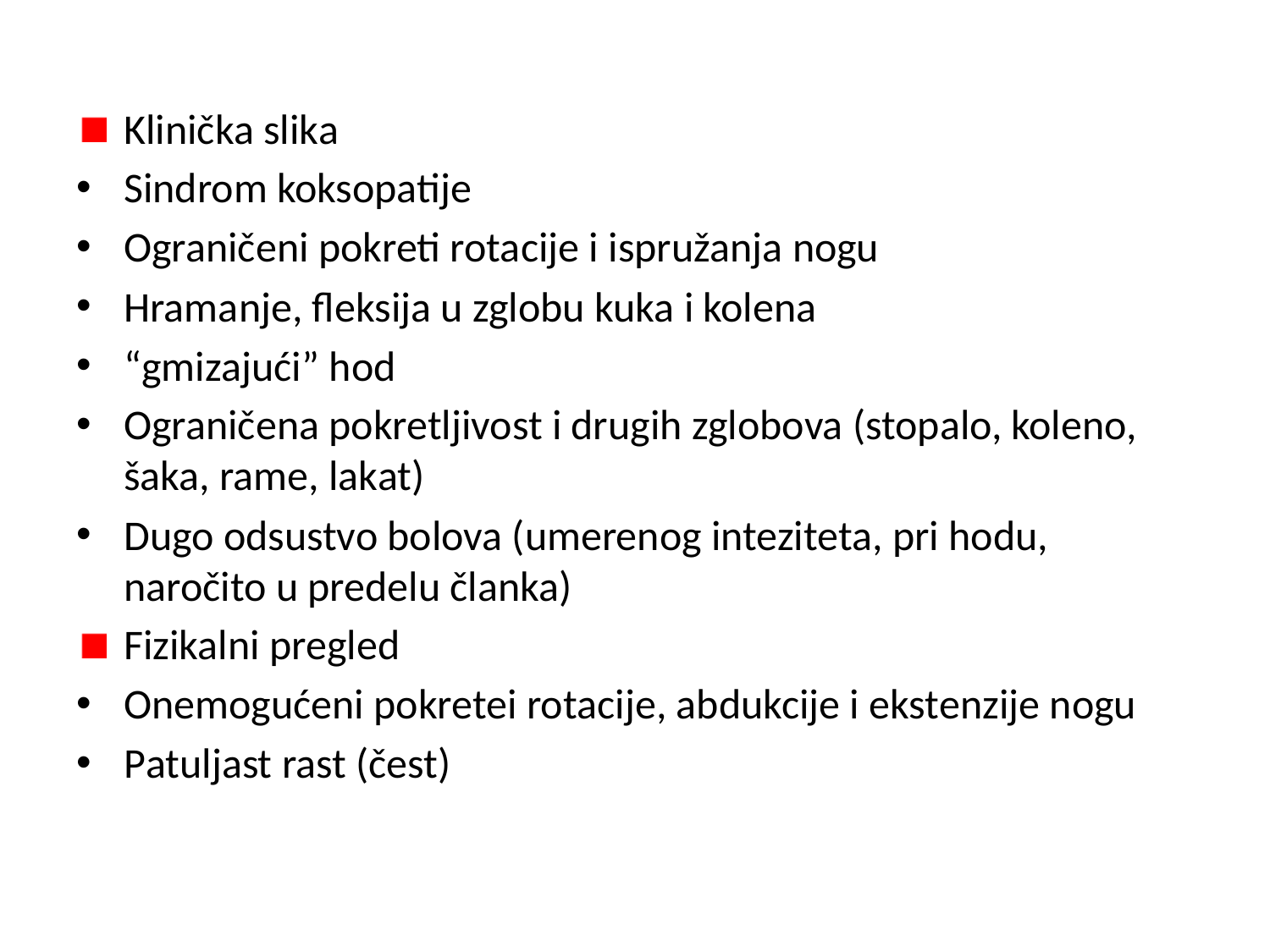

Klinička slika
Sindrom koksopatije
Ograničeni pokreti rotacije i ispružanja nogu
Hramanje, fleksija u zglobu kuka i kolena
“gmizajući” hod
Ograničena pokretljivost i drugih zglobova (stopalo, koleno, šaka, rame, lakat)
Dugo odsustvo bolova (umerenog inteziteta, pri hodu, naročito u predelu članka)
Fizikalni pregled
Onemogućeni pokretei rotacije, abdukcije i ekstenzije nogu
Patuljast rast (čest)